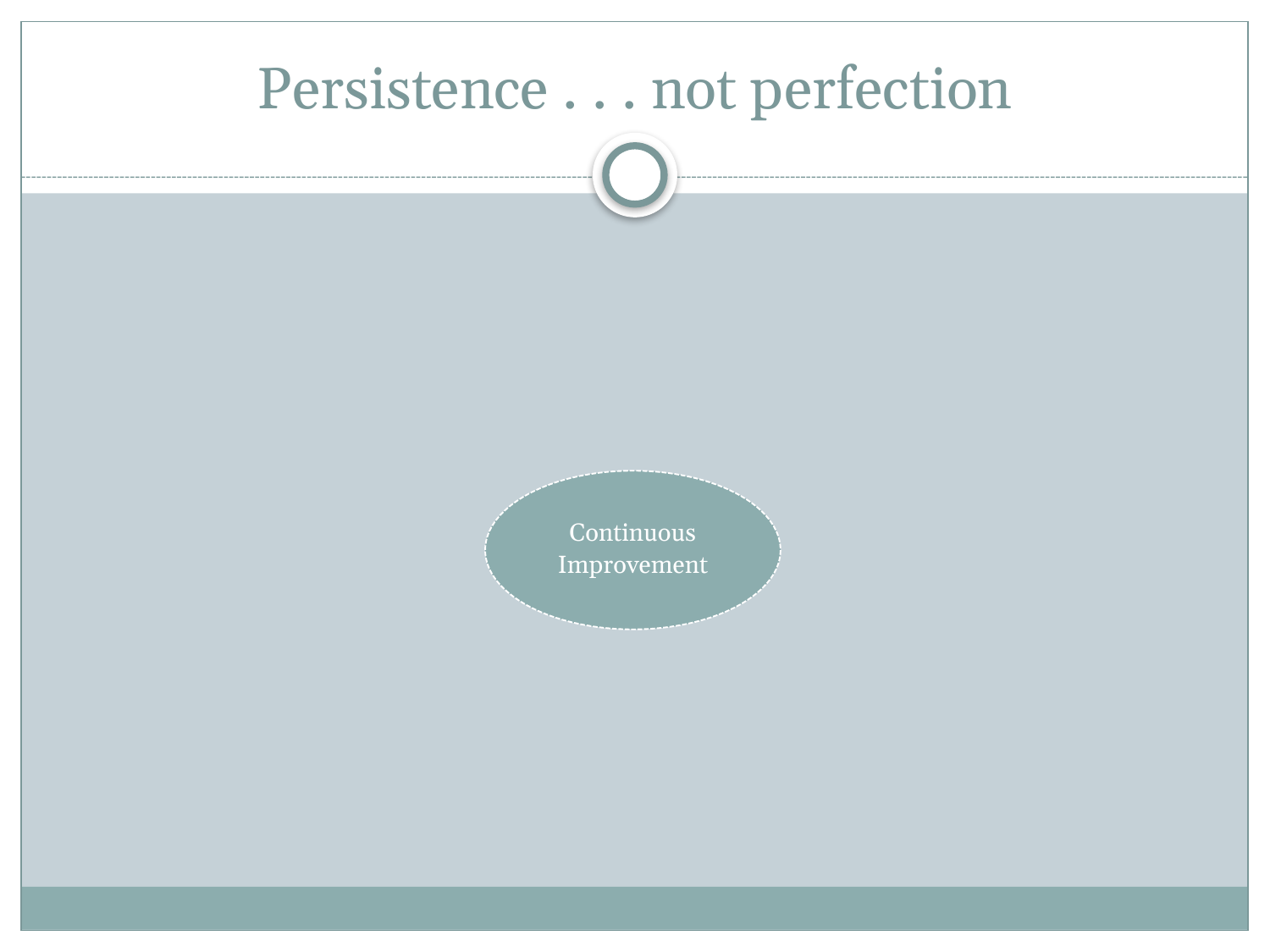

# Persistence . . . not perfection
Continuous Improvement